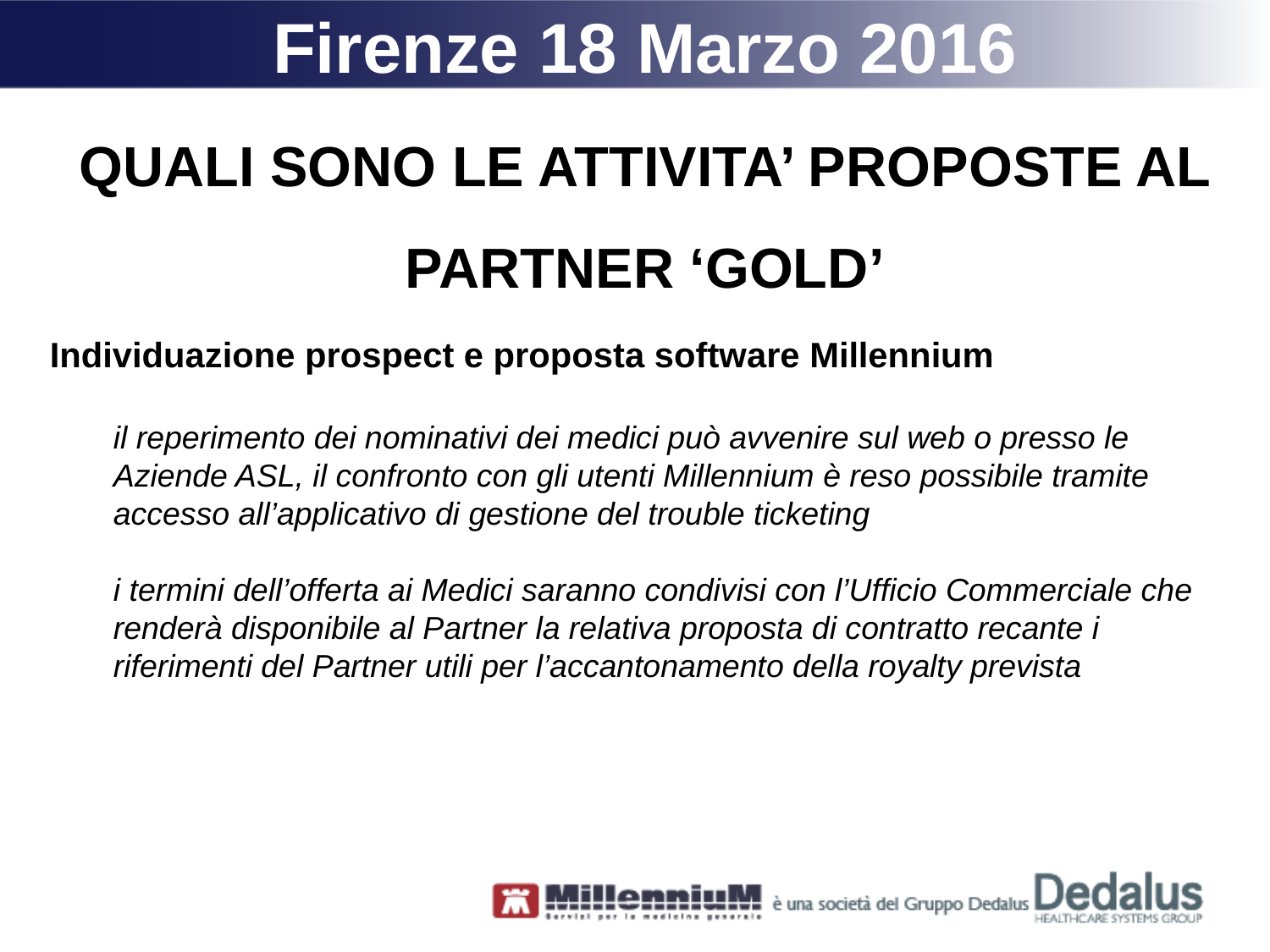

Firenze 18 Marzo 2016

QUALI SONO LE ATTIVITA’ PROPOSTE AL PARTNER ‘GOLD’

Individuazione prospect e proposta software Millennium

il reperimento dei nominativi dei medici può avvenire sul web o presso le Aziende ASL, il confronto con gli utenti Millennium è reso possibile tramite accesso all’applicativo di gestione del trouble ticketing

i termini dell’offerta ai Medici saranno condivisi con l’Ufficio Commerciale che renderà disponibile al Partner la relativa proposta di contratto recante i riferimenti del Partner utili per l’accantonamento della royalty prevista